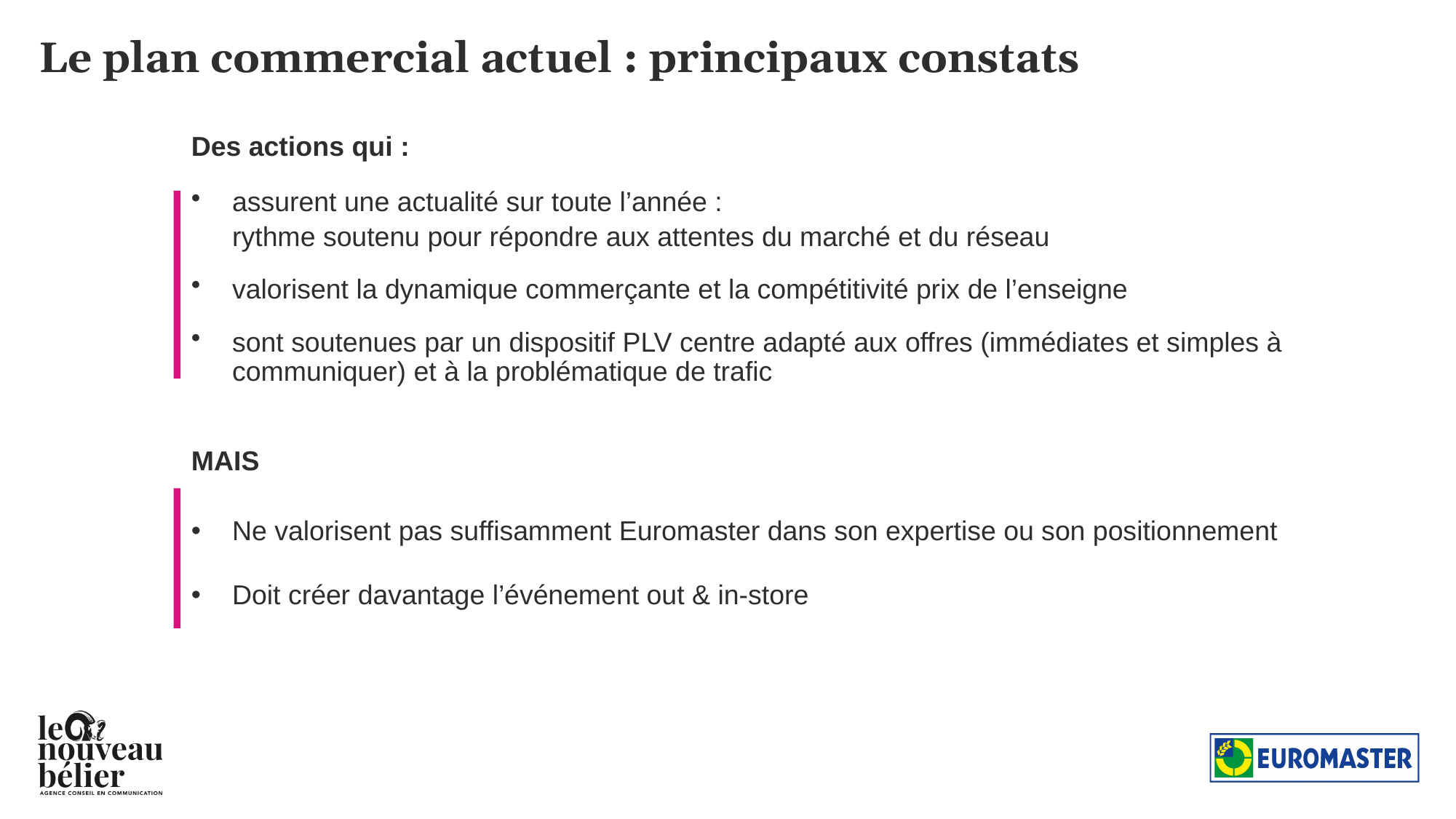

# Le plan commercial actuel : principaux constats
Des actions qui :

assurent une actualité sur toute l’année :
	rythme soutenu pour répondre aux attentes du marché et du réseau

valorisent la dynamique commerçante et la compétitivité prix de l’enseigne
sont soutenues par un dispositif PLV centre adapté aux offres (immédiates et simples à communiquer) et à la problématique de trafic

MAIS

Ne valorisent pas suffisamment Euromaster dans son expertise ou son positionnement
Doit créer davantage l’événement out & in-store